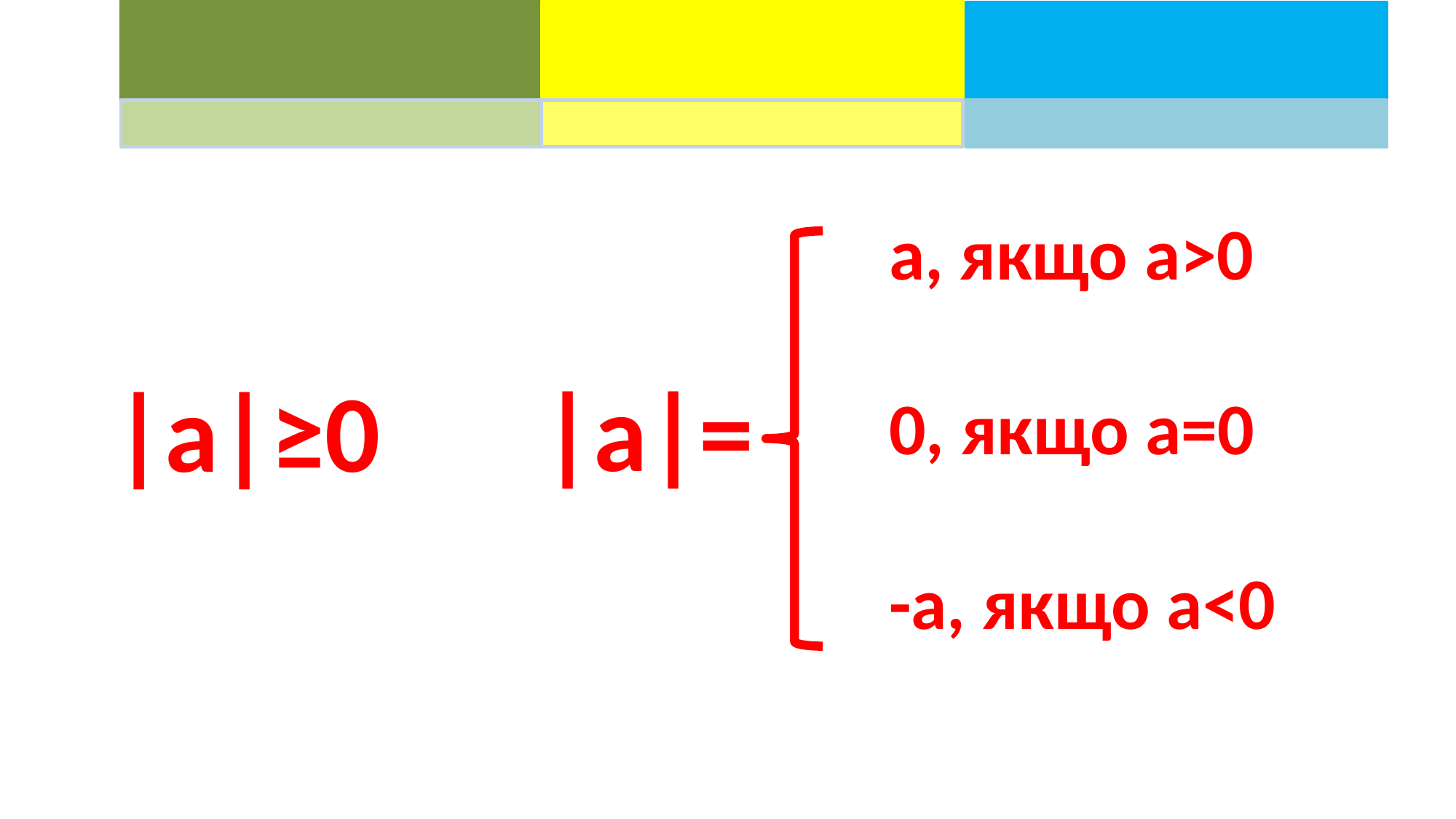

a, якщо а>0

0, якщо а=0

-а, якщо а<0

|a|=
|a|≥0